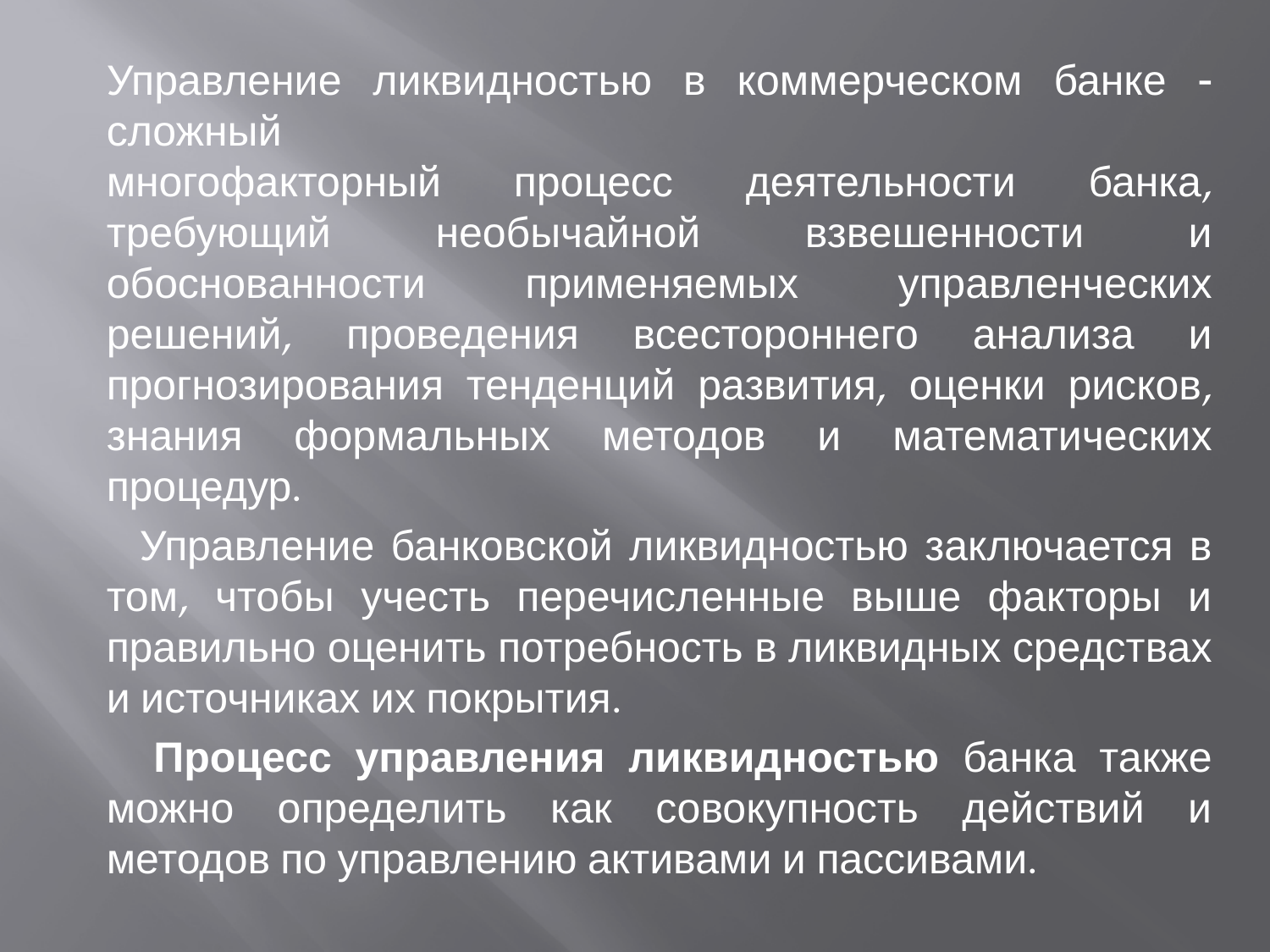

Управление ликвидностью в коммерческом банке − сложный
многофакторный процесс деятельности банка, требующий необычайной взвешенности и обоснованности применяемых управленческих решений, проведения всестороннего анализа и прогнозирования тенденций развития, оценки рисков, знания формальных методов и математических процедур.
  Управление банковской ликвидностью заключается в том, чтобы учесть перечисленные выше факторы и правильно оценить потребность в ликвидных средствах и источниках их покрытия.
  Процесс управления ликвидностью банка также можно определить как совокупность действий и методов по управлению активами и пассивами.